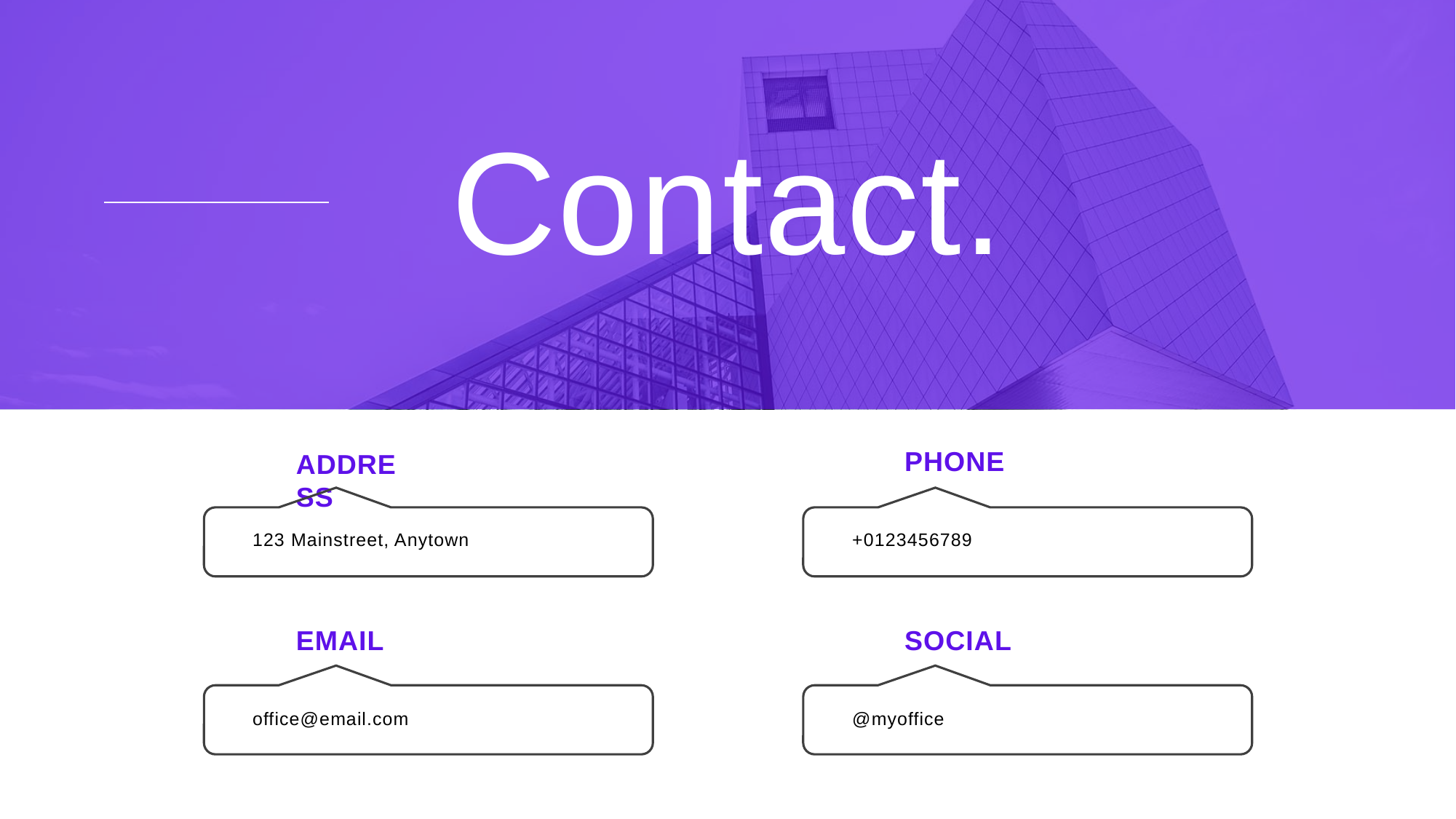

Contact.
PHONE
ADDRESS

+0123456789
123 Mainstreet, Anytown
EMAIL
SOCIAL

office@email.com
@myoffice